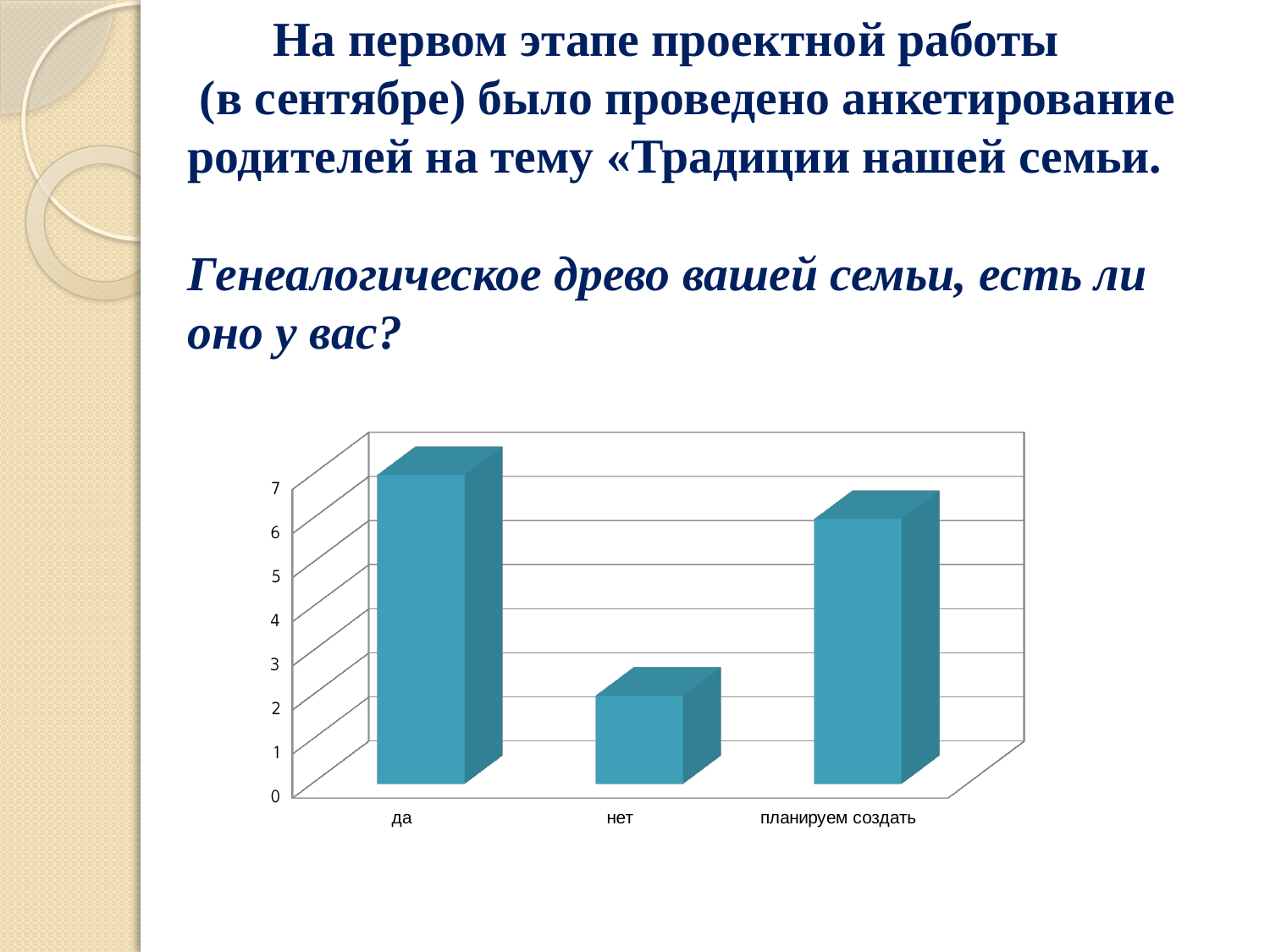

# На первом этапе проектной работы (в сентябре) было проведено анкетирование родителей на тему «Традиции нашей семьи. Генеалогическое древо вашей семьи, есть ли оно у вас?

[unsupported chart]